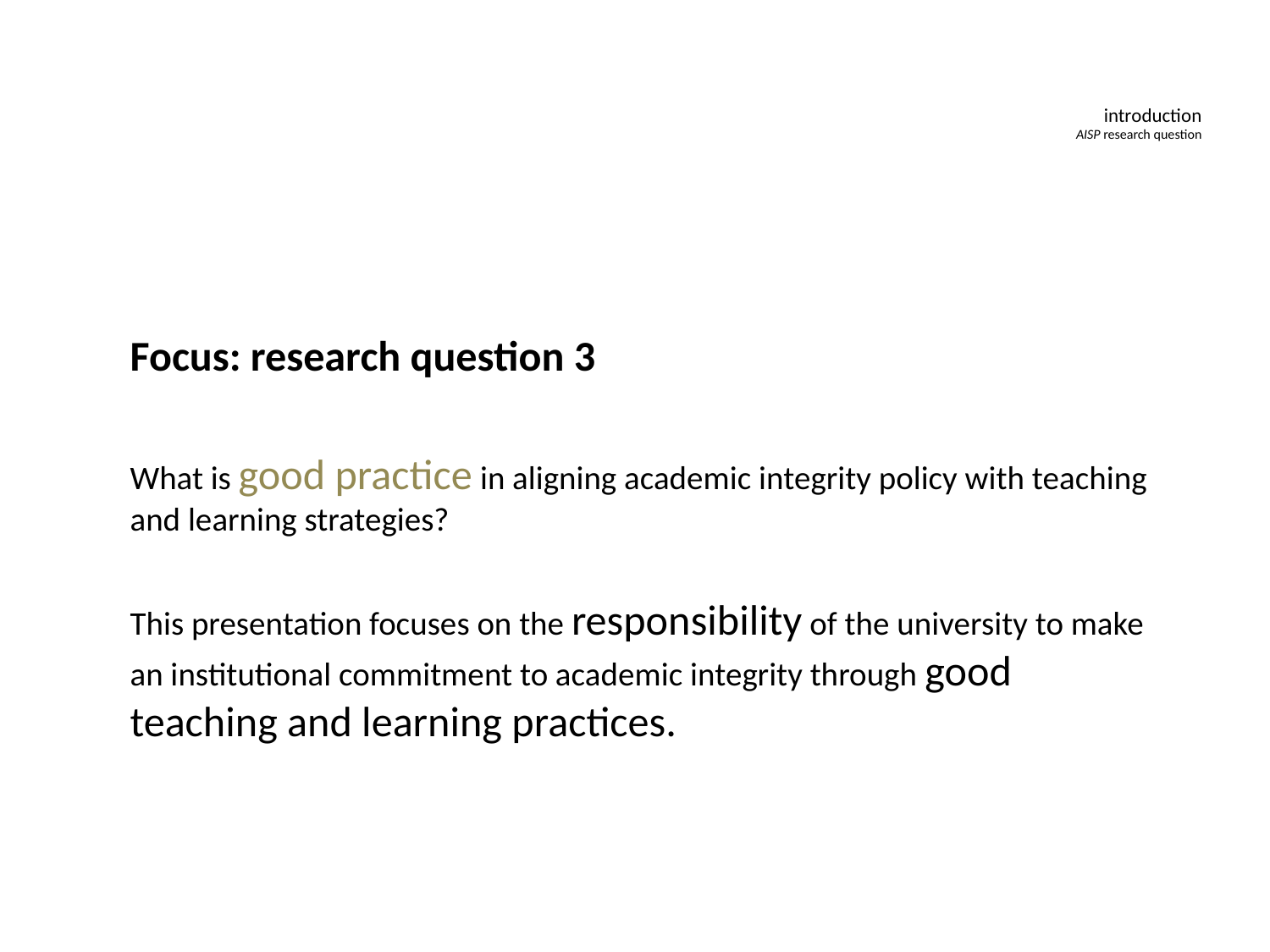

# introduction AISP research question
Focus: research question 3

What is good practice in aligning academic integrity policy with teaching and learning strategies?

This presentation focuses on the responsibility of the university to make an institutional commitment to academic integrity through good teaching and learning practices.